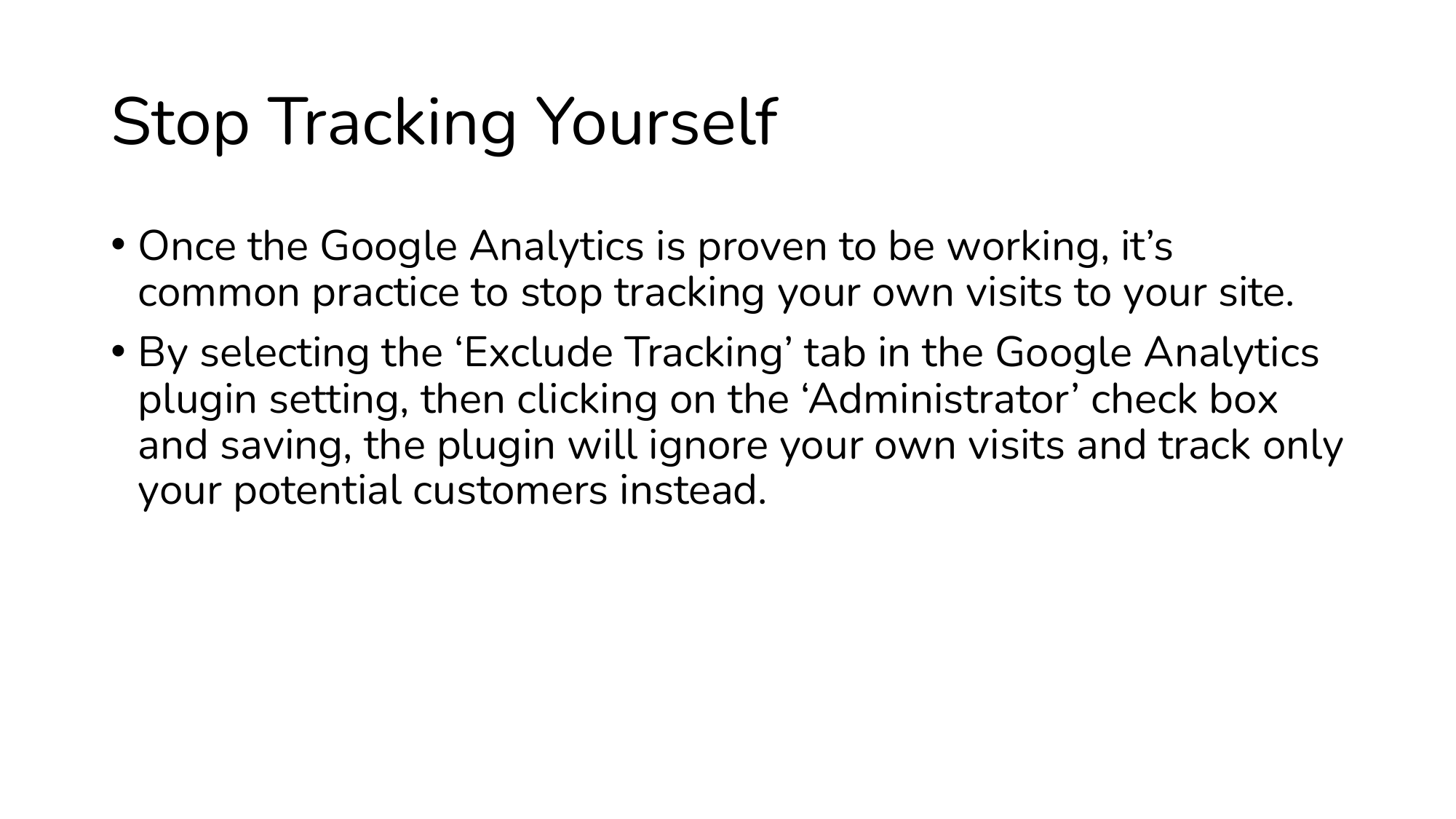

# Stop Tracking Yourself
Once the Google Analytics is proven to be working, it’s common practice to stop tracking your own visits to your site.
By selecting the ‘Exclude Tracking’ tab in the Google Analytics plugin setting, then clicking on the ‘Administrator’ check box and saving, the plugin will ignore your own visits and track only your potential customers instead.